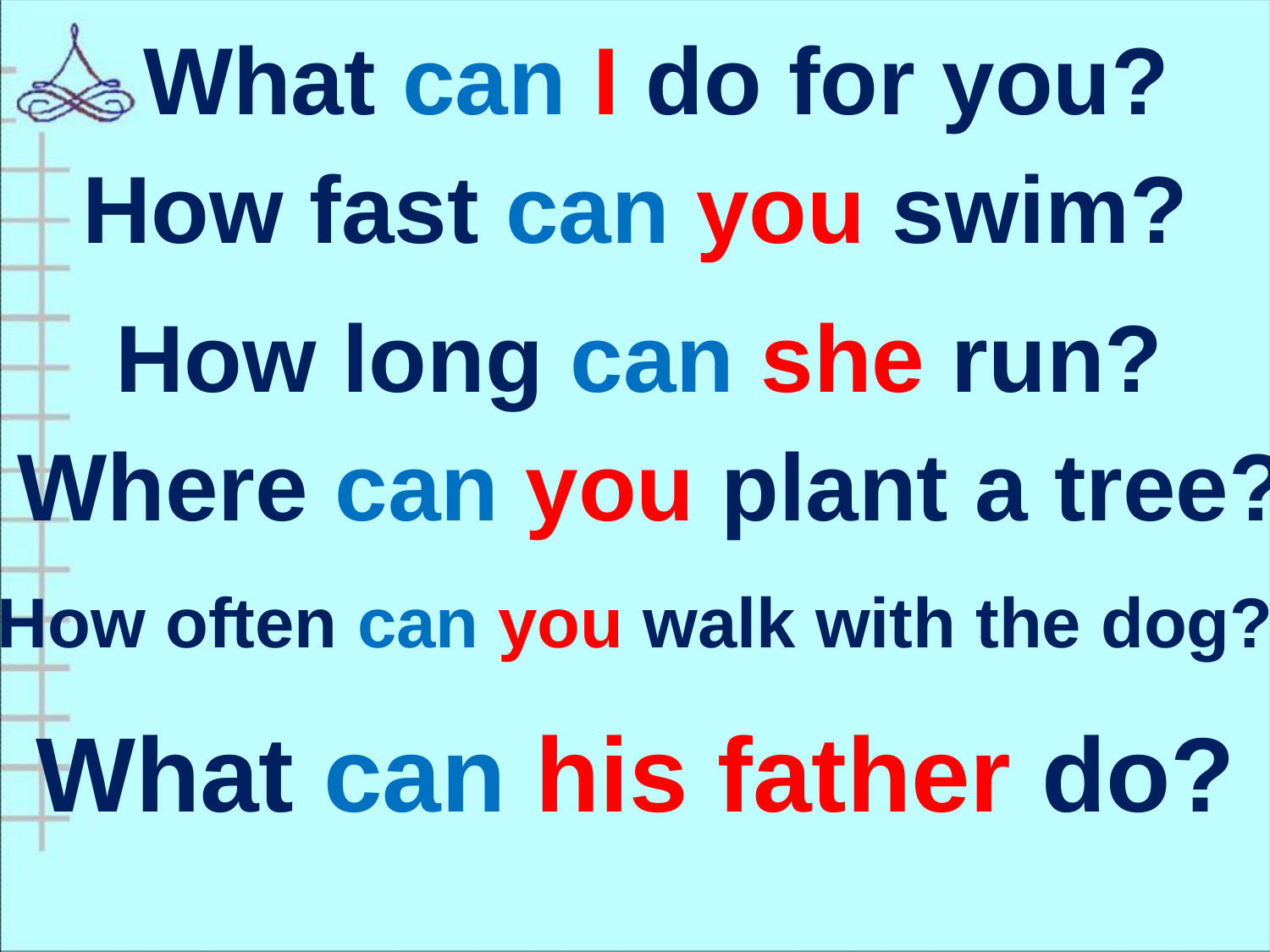

What can I do for you?
How fast can you swim?
How long can she run?
 Where can you plant a tree?
How often can you walk with the dog?
What can his father do?